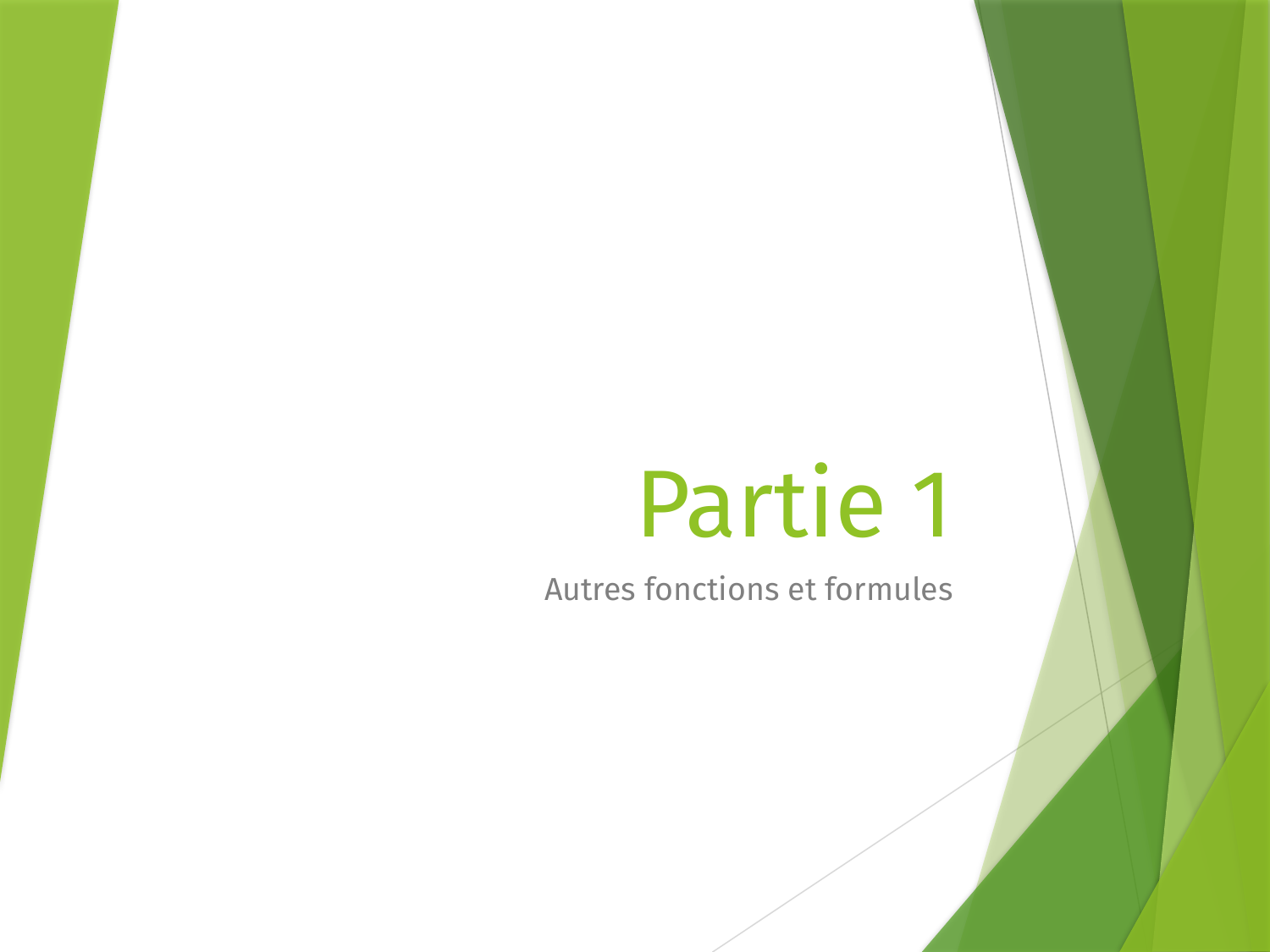

# Partie 1
Autres fonctions et formules